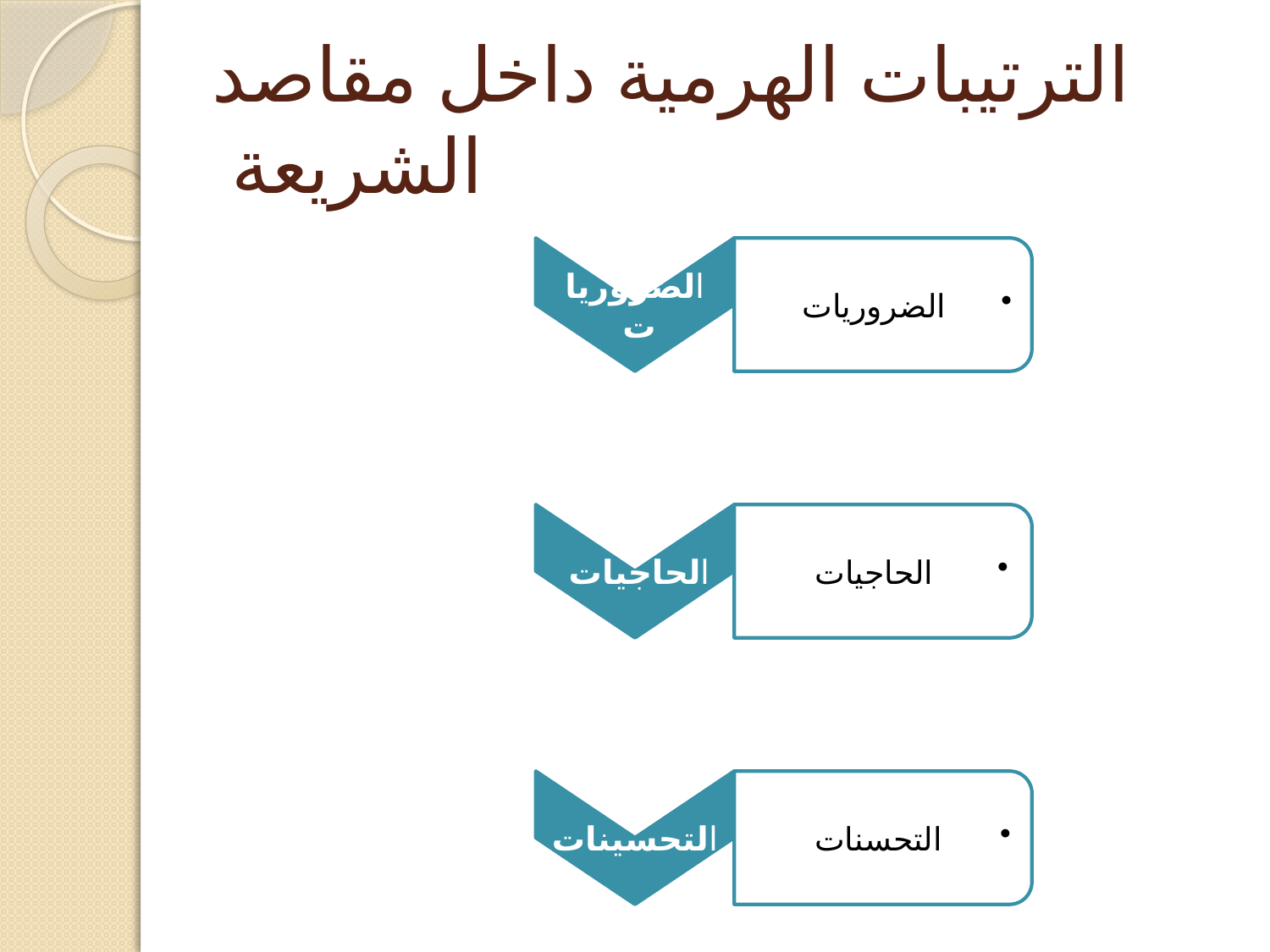

# الترتيبات الهرمية داخل مقاصد الشريعة
الضروريات
الضروريات
الحاجيات
الحاجيات
التحسينات
التحسنات